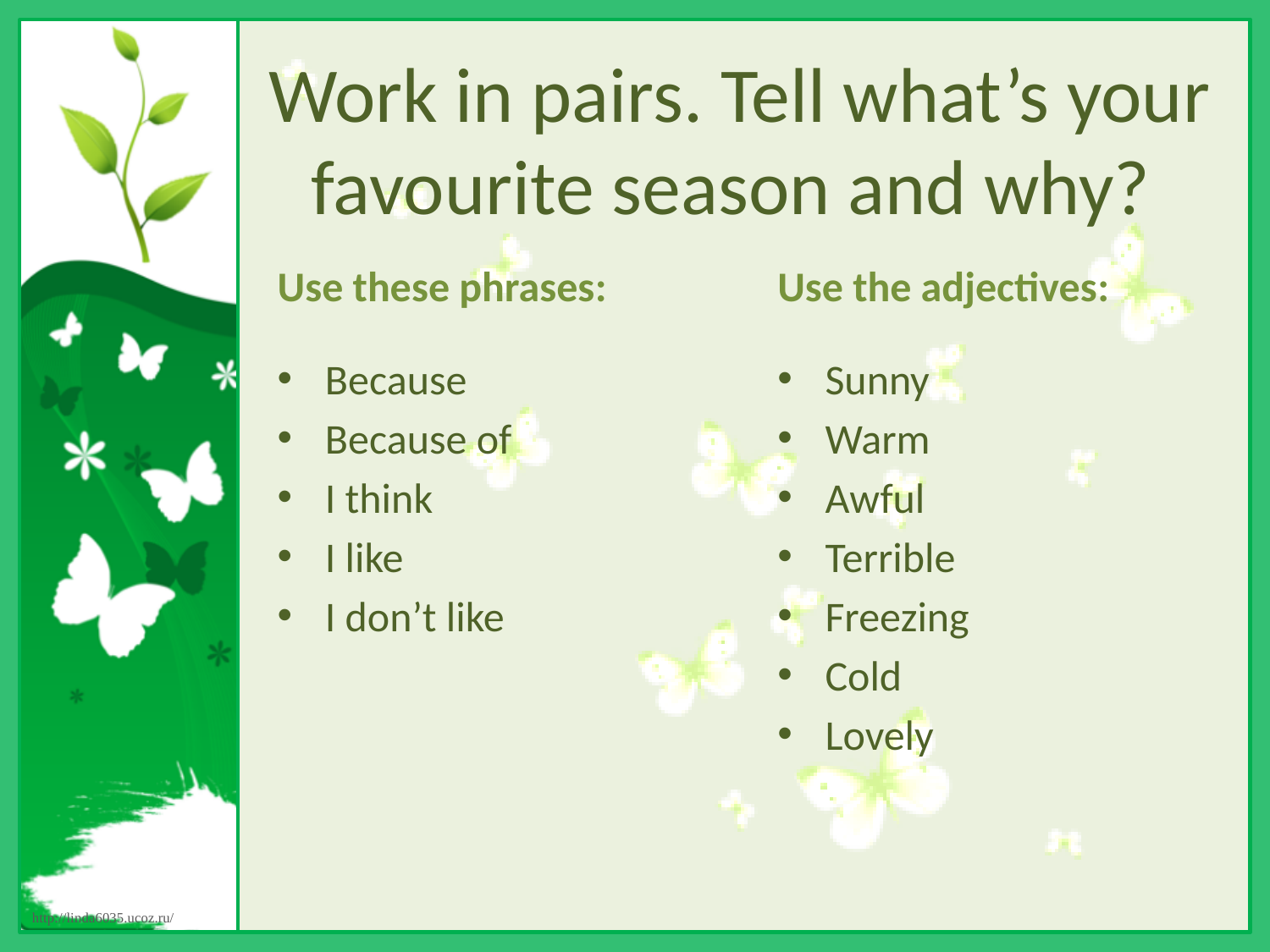

# Work in pairs. Tell what’s your favourite season and why?
Use these phrases:
Use the adjectives:
Because
Because of
I think
I like
I don’t like
Sunny
Warm
Awful
Terrible
Freezing
Cold
Lovely